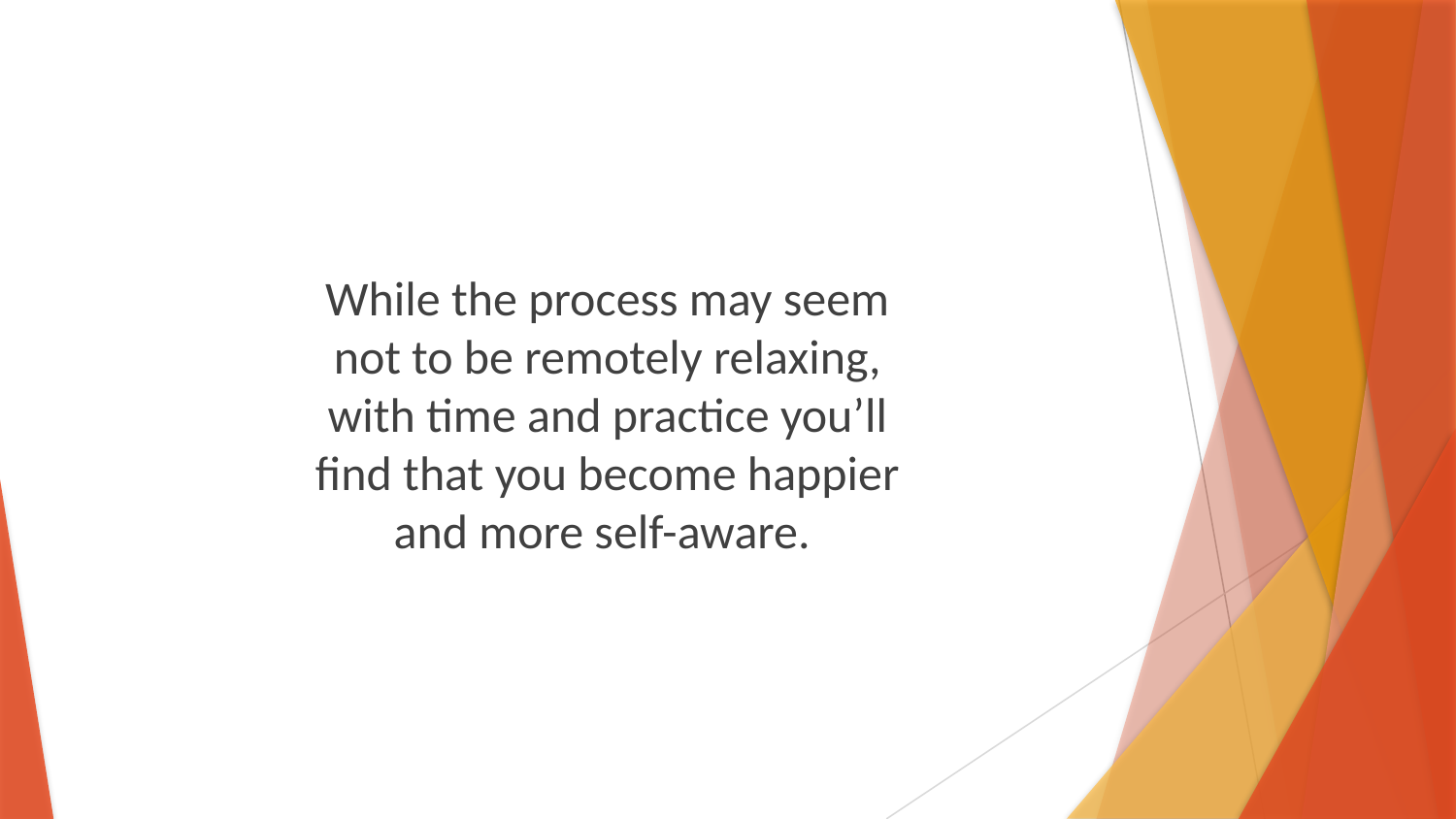

While the process may seem not to be remotely relaxing, with time and practice you’ll find that you become happier and more self-aware.